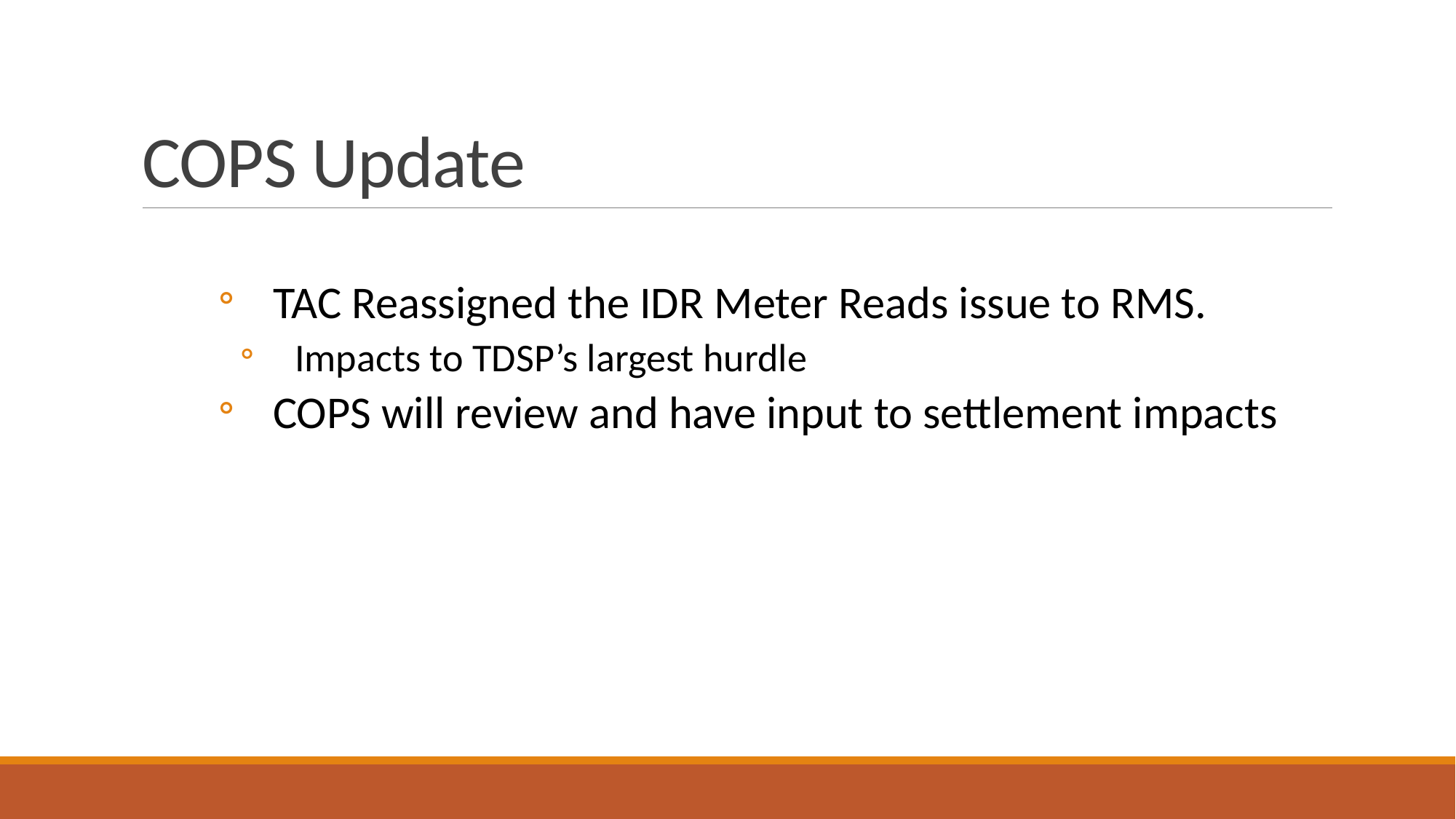

# COPS Update

TAC Reassigned the IDR Meter Reads issue to RMS.
Impacts to TDSP’s largest hurdle
COPS will review and have input to settlement impacts